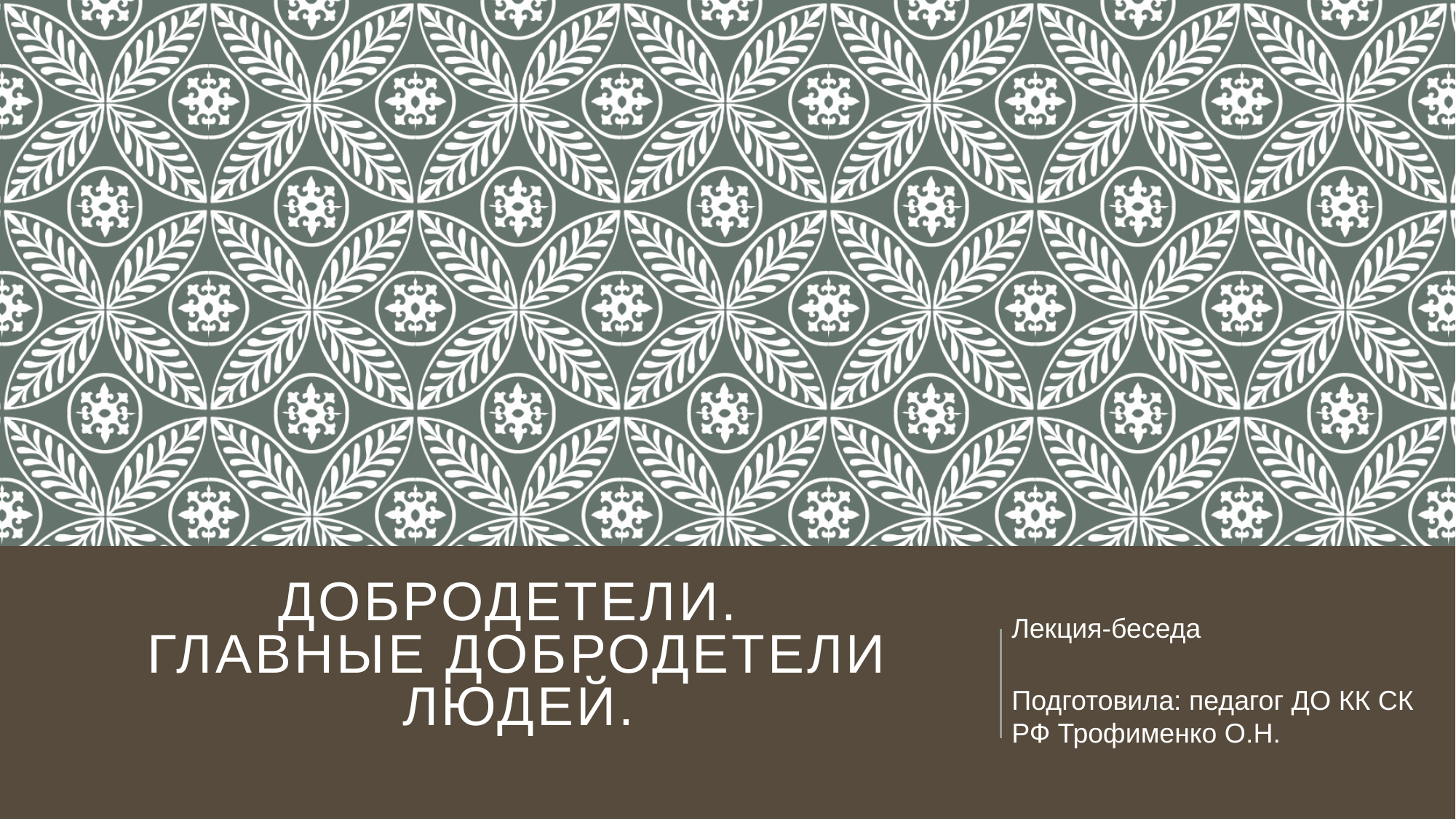

# Добродетели. Главные добродетели людей.
Лекция-беседа

Подготовила: педагог ДО КК СК РФ Трофименко О.Н.